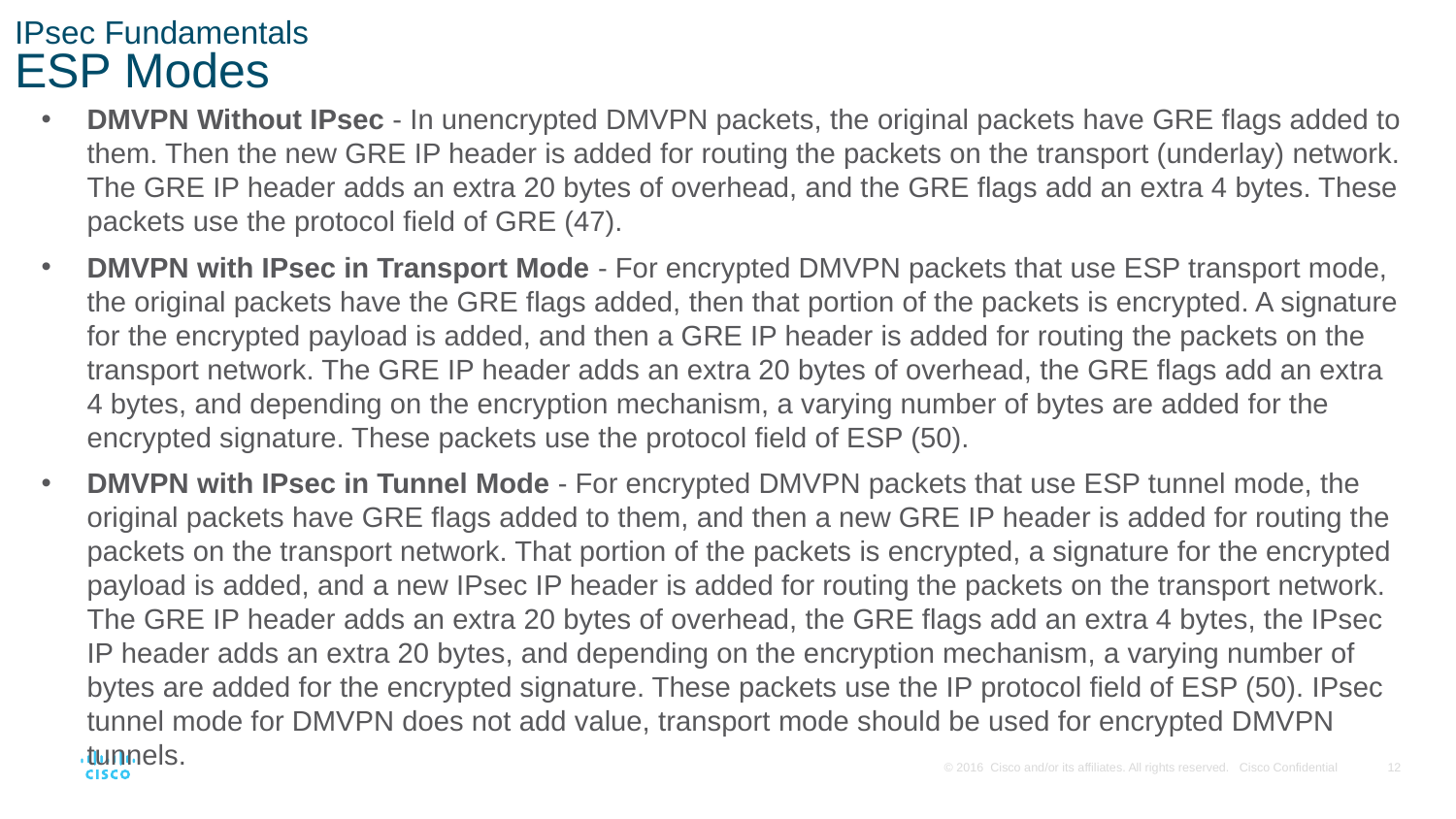

# IPsec Fundamentals ESP Modes
DMVPN Without IPsec - In unencrypted DMVPN packets, the original packets have GRE flags added to them. Then the new GRE IP header is added for routing the packets on the transport (underlay) network. The GRE IP header adds an extra 20 bytes of overhead, and the GRE flags add an extra 4 bytes. These packets use the protocol field of GRE (47).
DMVPN with IPsec in Transport Mode - For encrypted DMVPN packets that use ESP transport mode, the original packets have the GRE flags added, then that portion of the packets is encrypted. A signature for the encrypted payload is added, and then a GRE IP header is added for routing the packets on the transport network. The GRE IP header adds an extra 20 bytes of overhead, the GRE flags add an extra 4 bytes, and depending on the encryption mechanism, a varying number of bytes are added for the encrypted signature. These packets use the protocol field of ESP (50).
DMVPN with IPsec in Tunnel Mode - For encrypted DMVPN packets that use ESP tunnel mode, the original packets have GRE flags added to them, and then a new GRE IP header is added for routing the packets on the transport network. That portion of the packets is encrypted, a signature for the encrypted payload is added, and a new IPsec IP header is added for routing the packets on the transport network. The GRE IP header adds an extra 20 bytes of overhead, the GRE flags add an extra 4 bytes, the IPsec IP header adds an extra 20 bytes, and depending on the encryption mechanism, a varying number of bytes are added for the encrypted signature. These packets use the IP protocol field of ESP (50). IPsec tunnel mode for DMVPN does not add value, transport mode should be used for encrypted DMVPN tunnels.